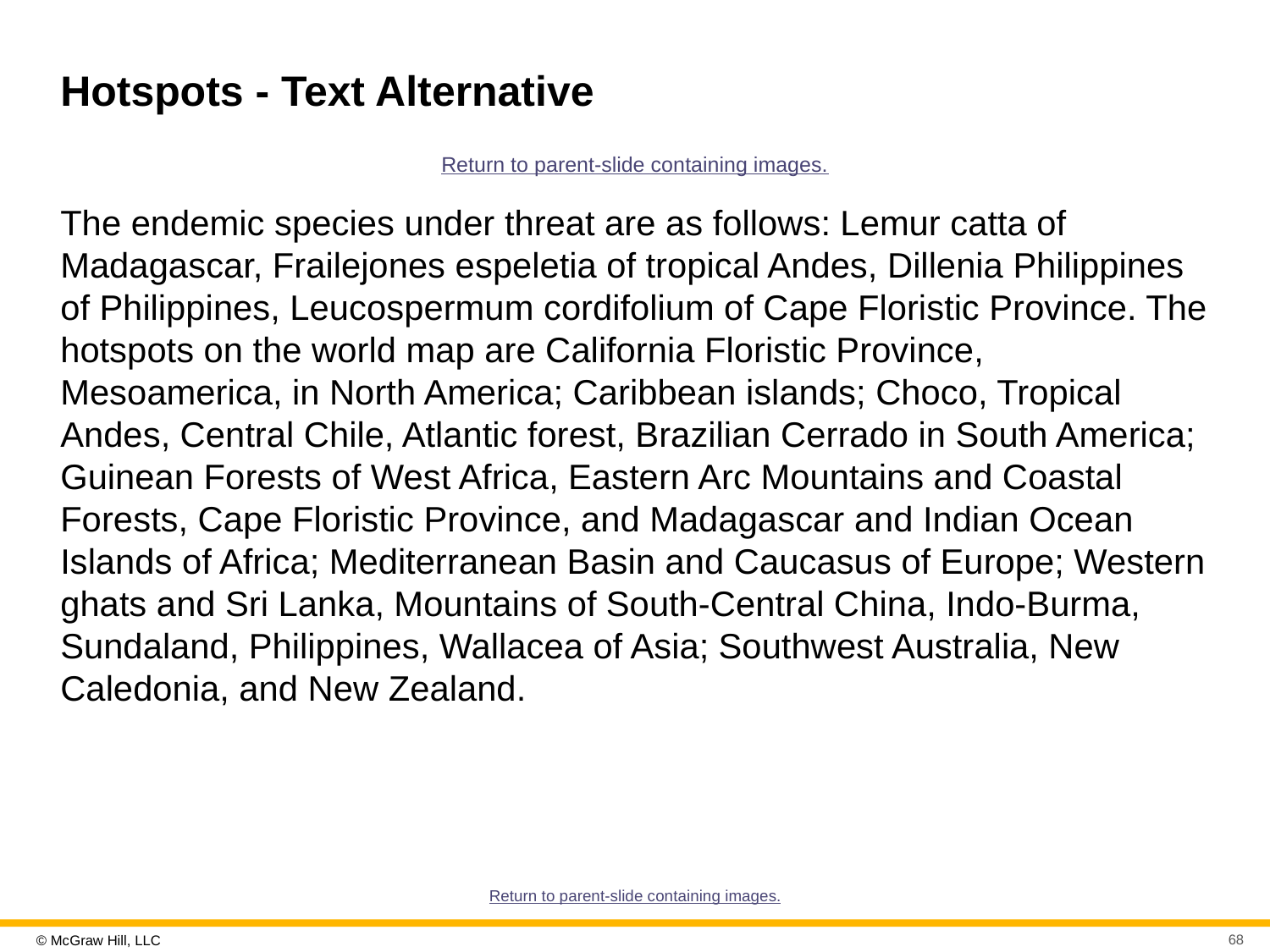

# Hotspots - Text Alternative
Return to parent-slide containing images.
The endemic species under threat are as follows: Lemur catta of Madagascar, Frailejones espeletia of tropical Andes, Dillenia Philippines of Philippines, Leucospermum cordifolium of Cape Floristic Province. The hotspots on the world map are California Floristic Province, Mesoamerica, in North America; Caribbean islands; Choco, Tropical Andes, Central Chile, Atlantic forest, Brazilian Cerrado in South America; Guinean Forests of West Africa, Eastern Arc Mountains and Coastal Forests, Cape Floristic Province, and Madagascar and Indian Ocean Islands of Africa; Mediterranean Basin and Caucasus of Europe; Western ghats and Sri Lanka, Mountains of South-Central China, Indo-Burma, Sundaland, Philippines, Wallacea of Asia; Southwest Australia, New Caledonia, and New Zealand.
Return to parent-slide containing images.
68